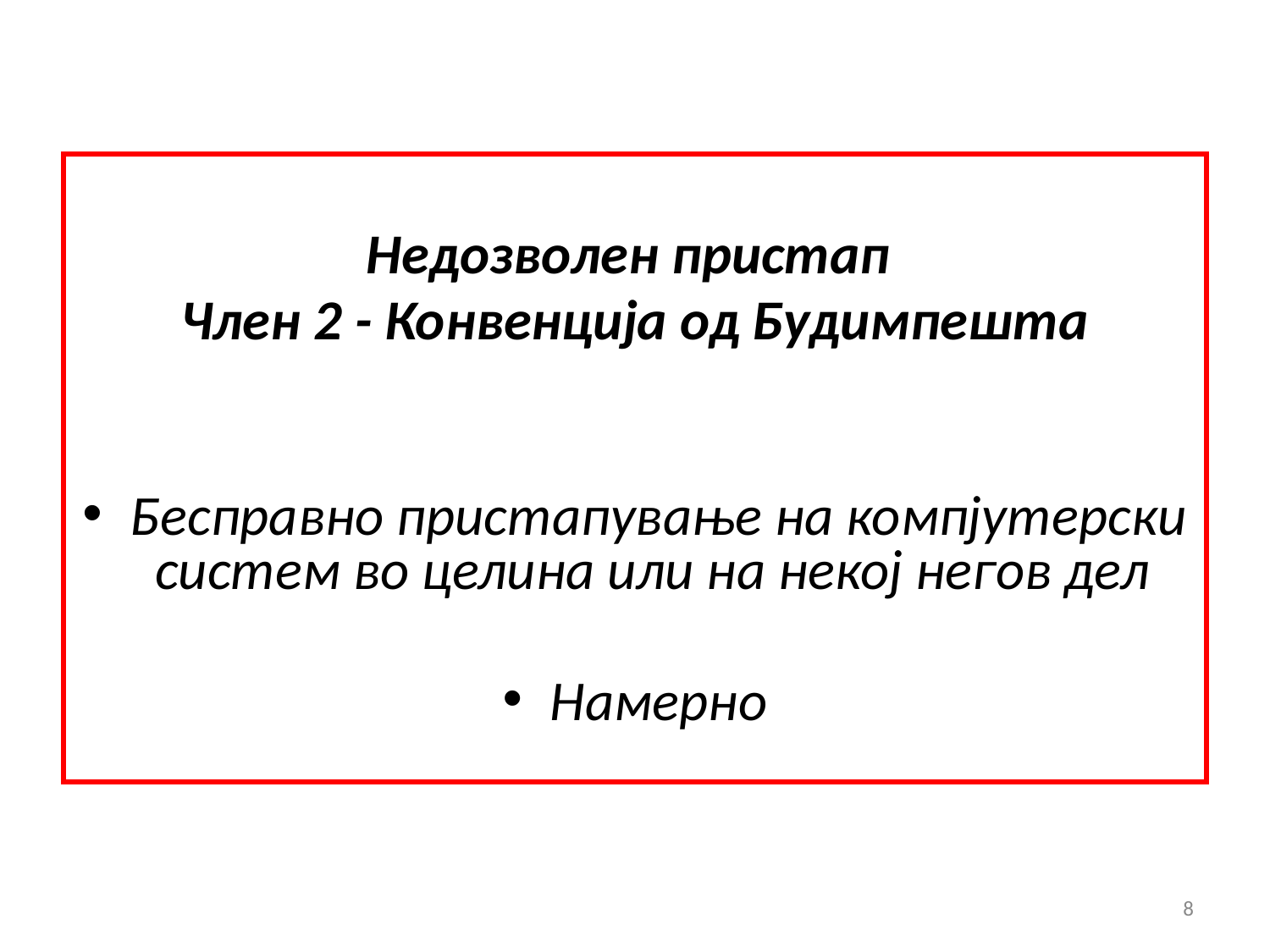

Недозволен пристап
Член 2 - Конвенција од Будимпешта

Бесправно пристапување на компјутерски систем во целина или на некој негов дел

Намерно

8